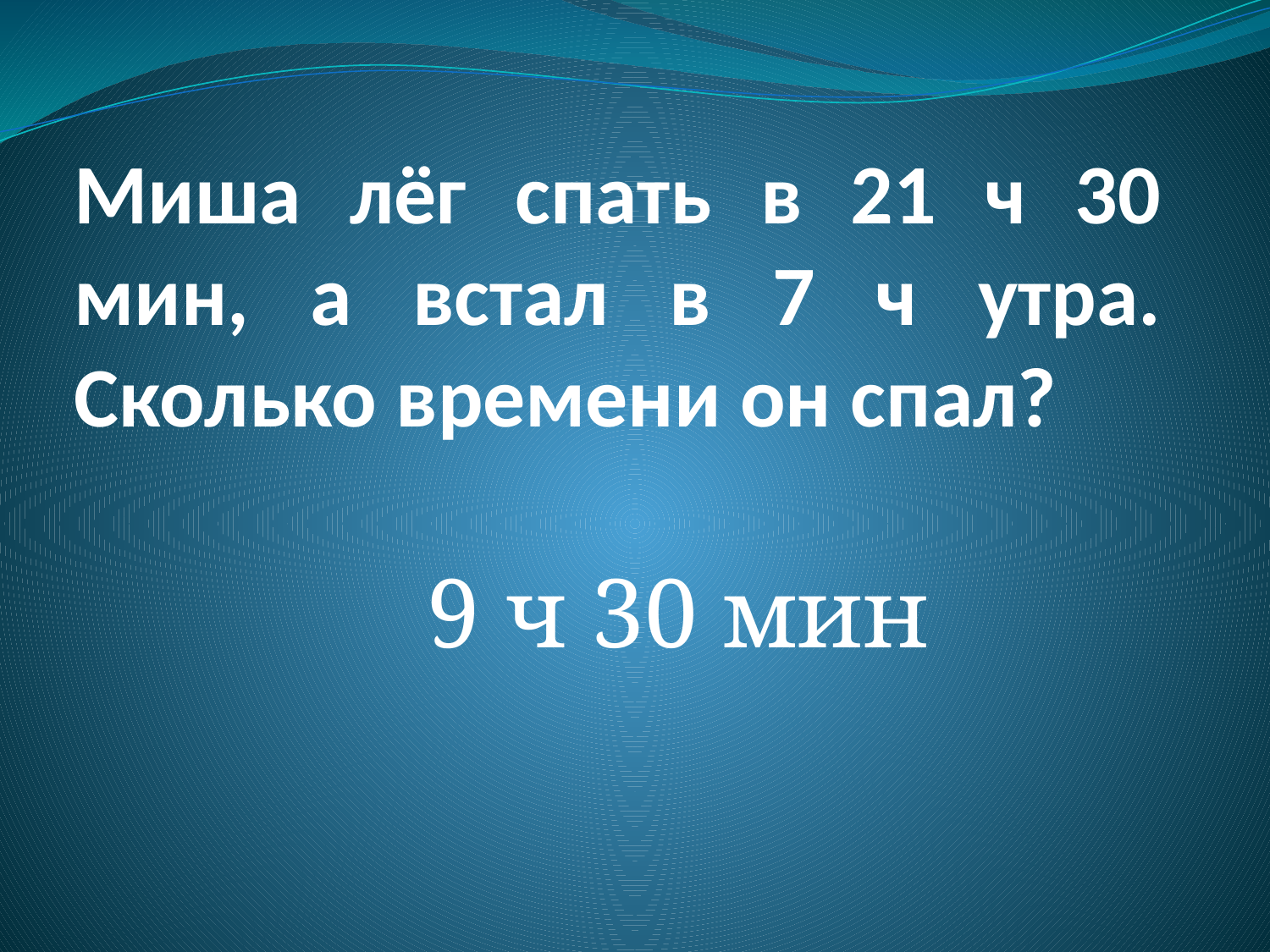

# Миша лёг спать в 21 ч 30 мин, а встал в 7 ч утра. Сколько времени он спал?
9 ч 30 мин